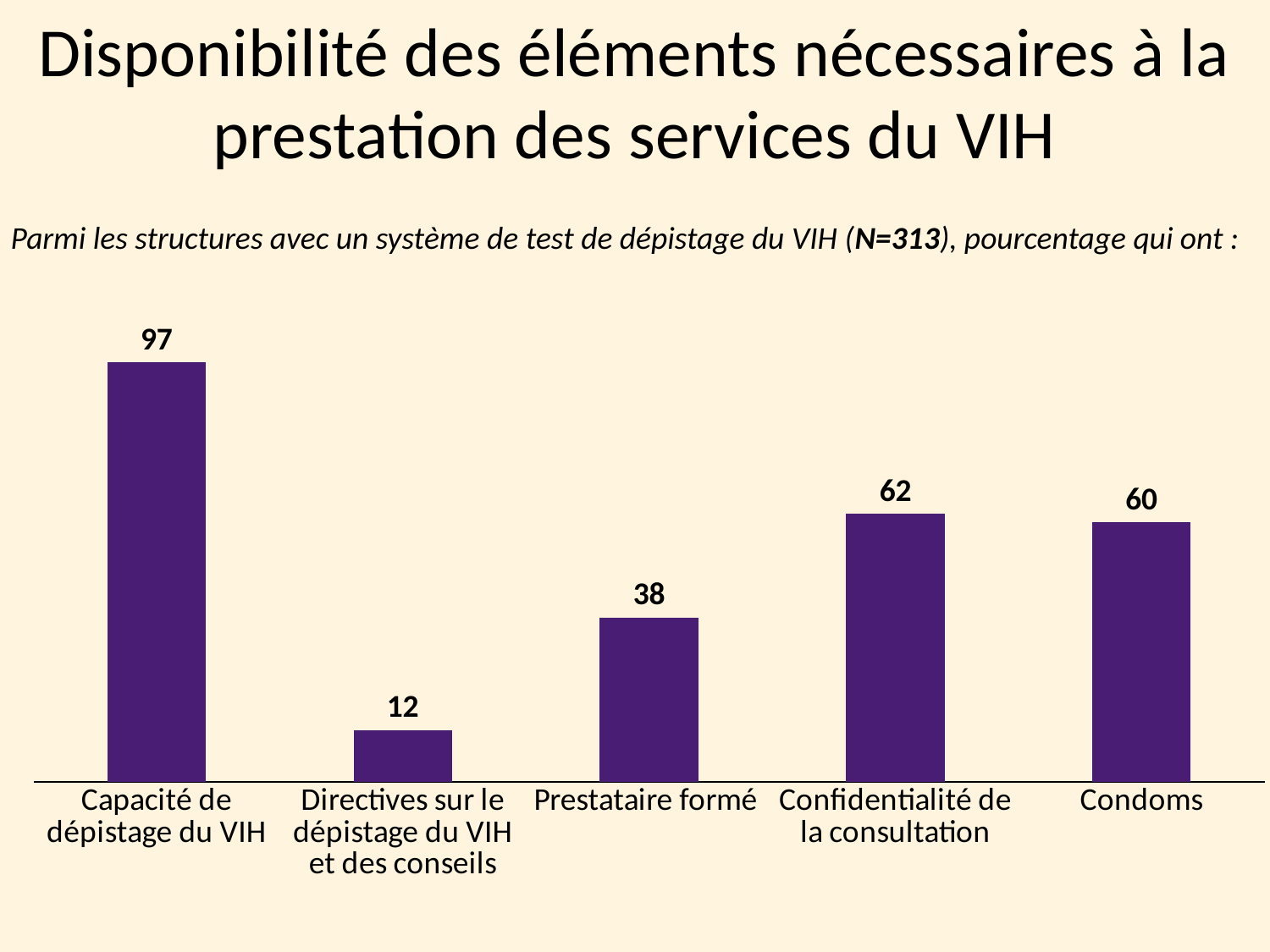

# Disponibilité des éléments nécessaires à la prestation des services du VIH
Parmi les structures avec un système de test de dépistage du VIH (N=313), pourcentage qui ont :

### Chart

| Category | 2014 (N=359) |
|---|---|
| Capacité de dépistage du VIH | 97.0 |
| Directives sur le dépistage du VIH et des conseils | 12.0 |
| Prestataire formé  | 38.0 |
| Confidentialité de la consultation | 62.0 |
| Condoms | 60.0 |